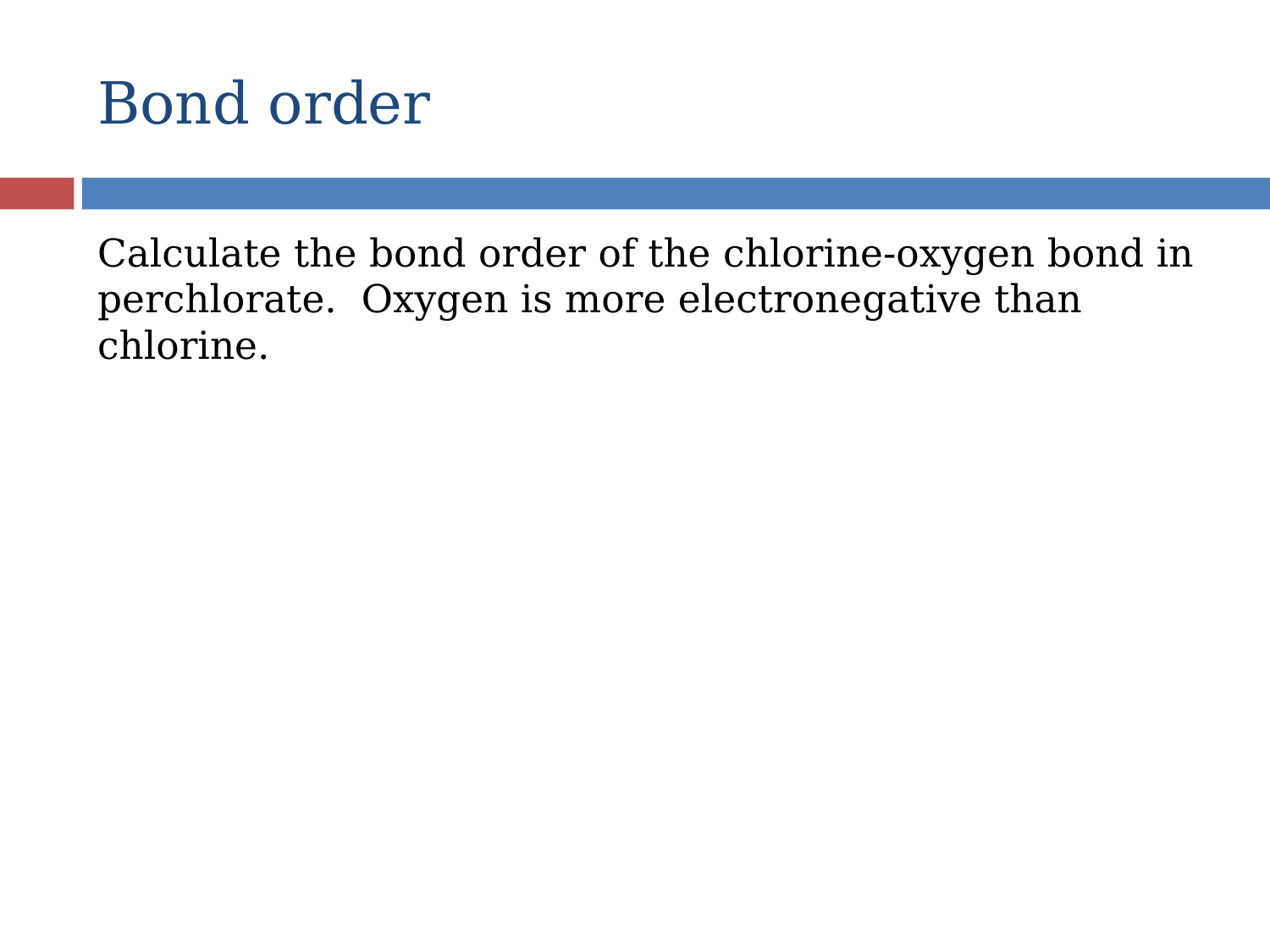

# Bond order
Calculate the bond order of the chlorine-oxygen bond in perchlorate.  Oxygen is more electronegative than chlorine.